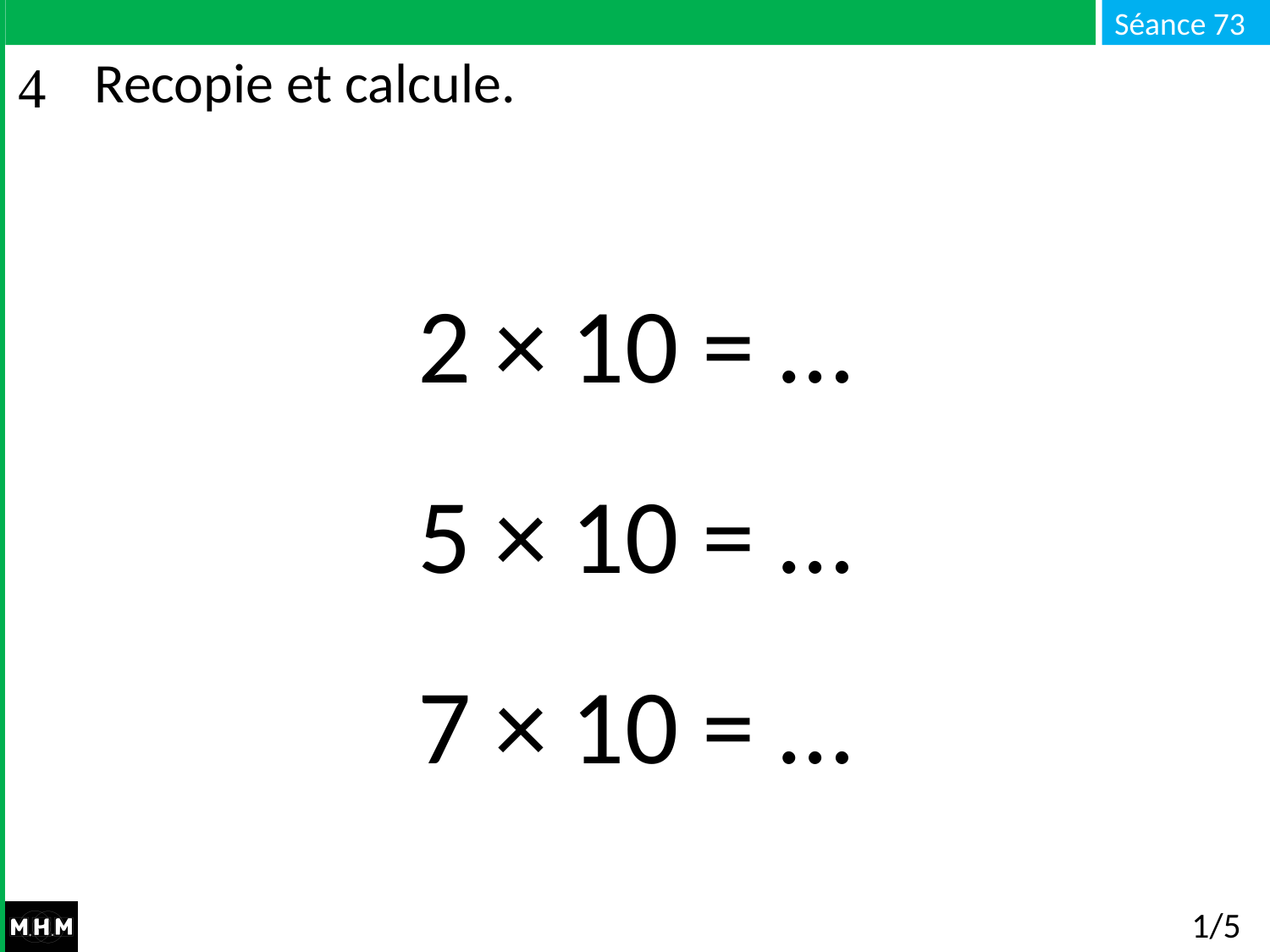

# Recopie et calcule.
2 × 10 = …
5 × 10 = …
7 × 10 = …
1/5